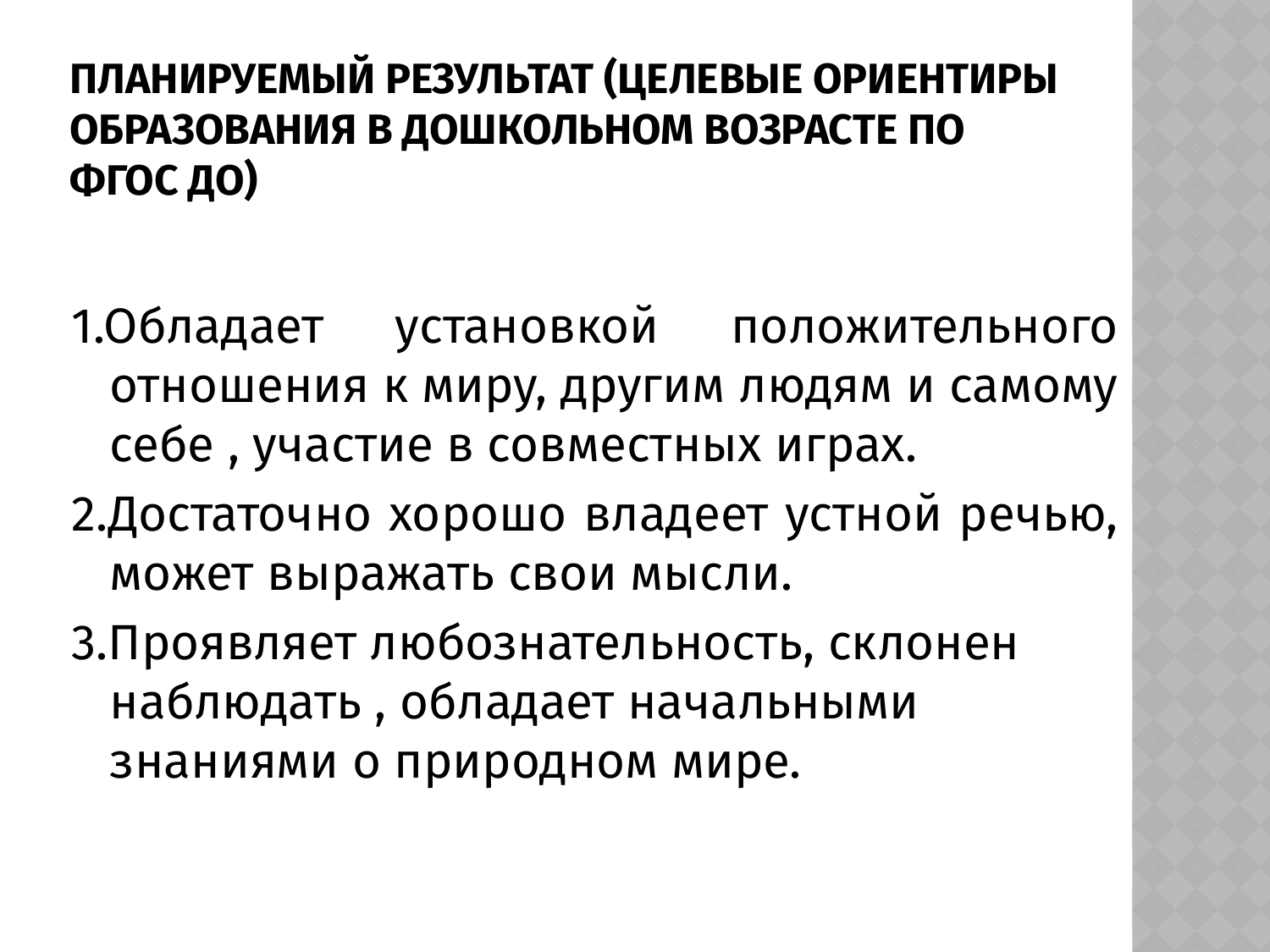

# Планируемый результат (целевые ориентиры образования в дошкольном возрасте по ФГОС ДО)
1.Обладает установкой положительного отношения к миру, другим людям и самому себе , участие в совместных играх.
2.Достаточно хорошо владеет устной речью, может выражать свои мысли.
3.Проявляет любознательность, склонен наблюдать , обладает начальными знаниями о природном мире.